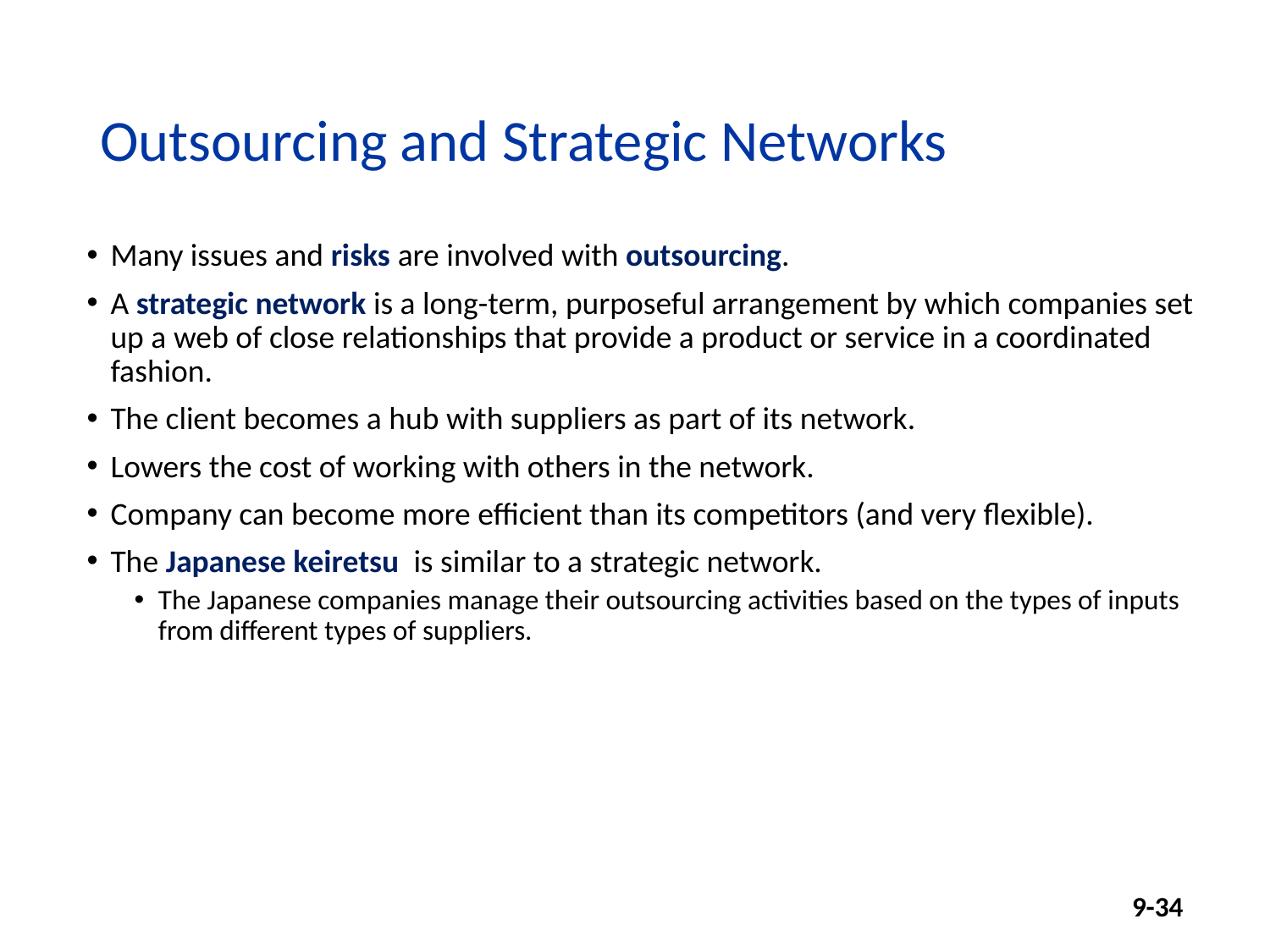

# Outsourcing and Strategic Networks
Many issues and risks are involved with outsourcing.
A strategic network is a long-term, purposeful arrangement by which companies set up a web of close relationships that provide a product or service in a coordinated fashion.
The client becomes a hub with suppliers as part of its network.
Lowers the cost of working with others in the network.
Company can become more efficient than its competitors (and very flexible).
The Japanese keiretsu  is similar to a strategic network.
The Japanese companies manage their outsourcing activities based on the types of inputs from different types of suppliers.